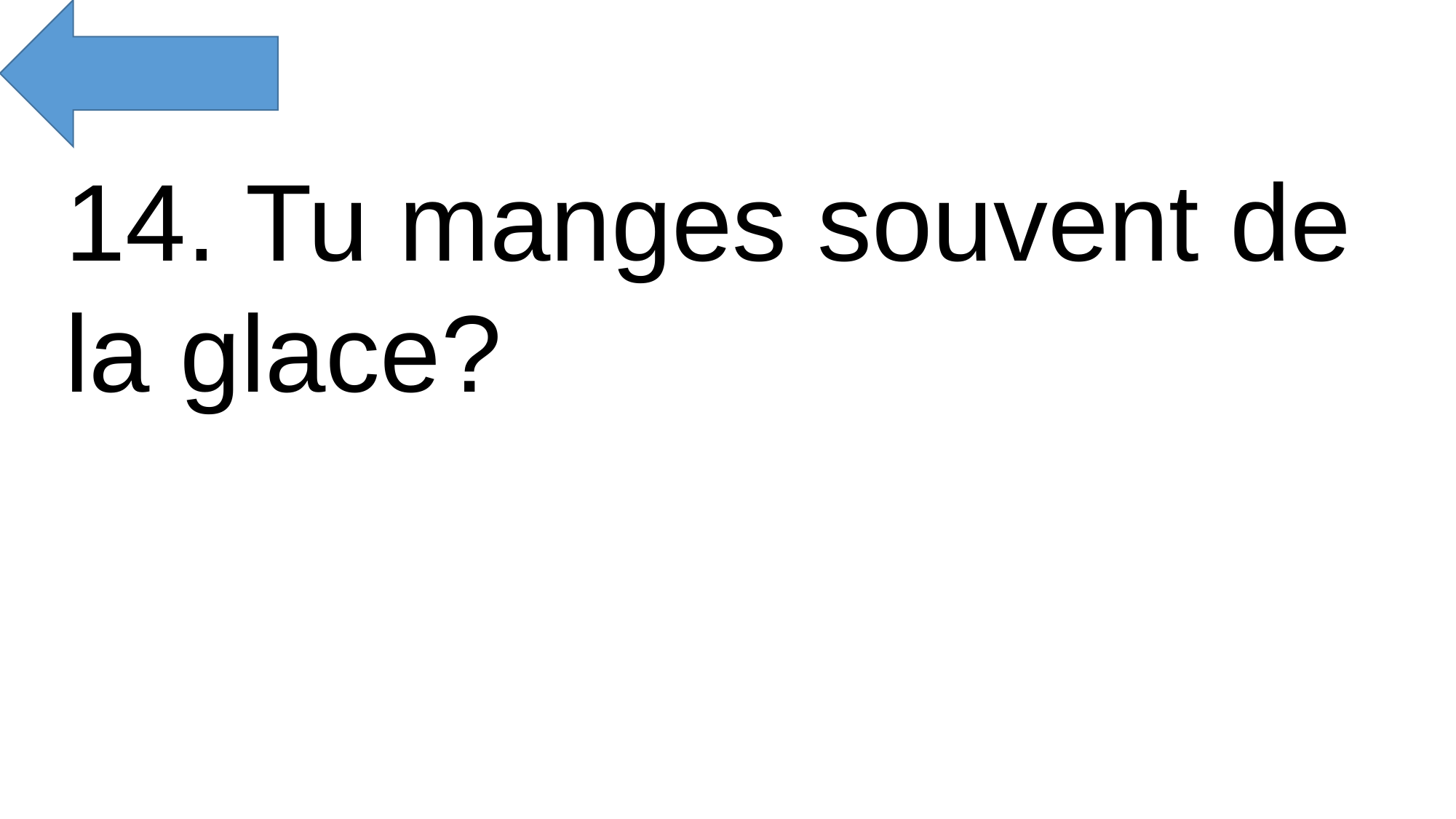

14. Tu manges souvent de la glace?